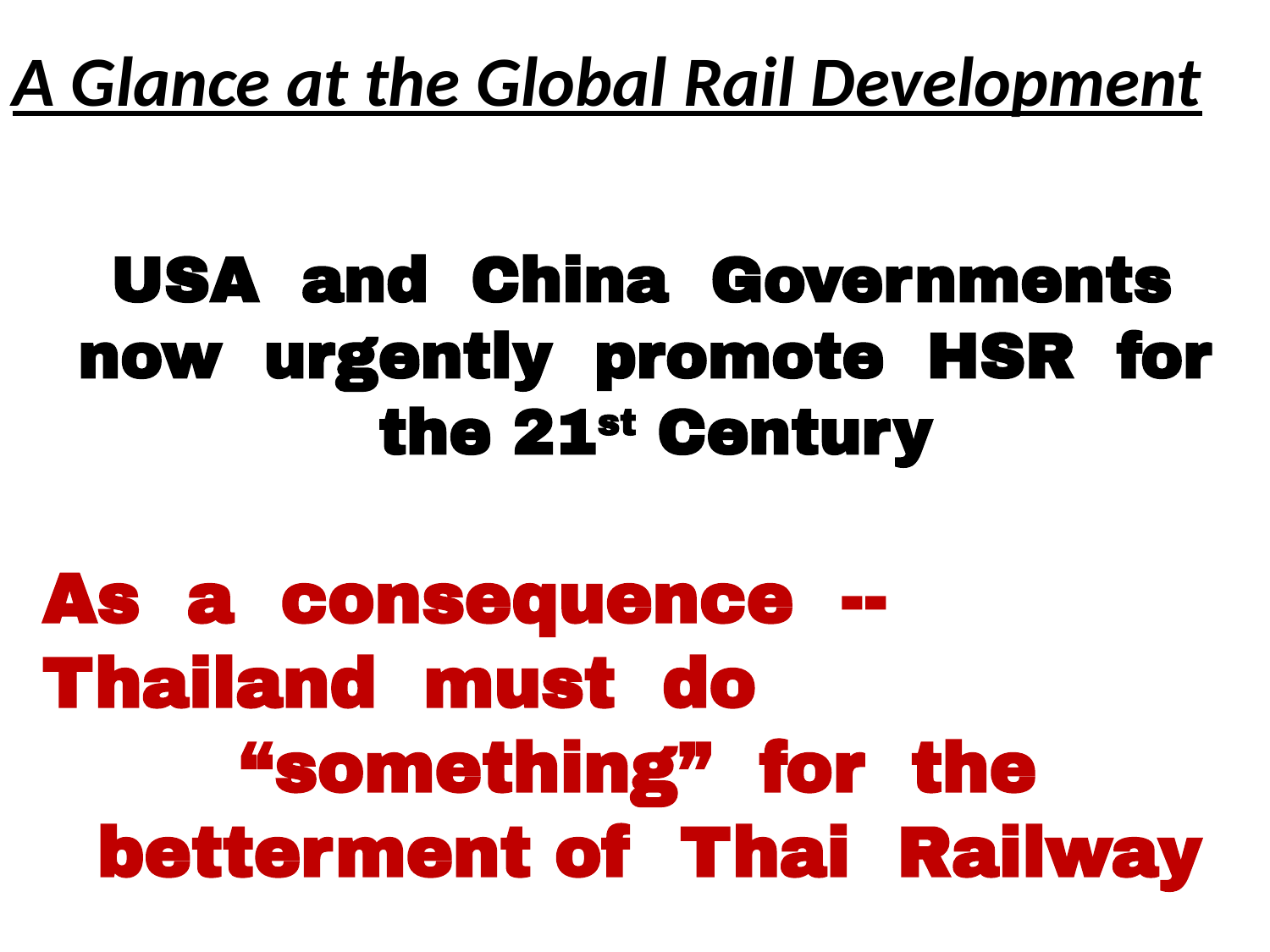

A Glance at the Global Rail Development
# USA  and  China  Governments  now  urgently  promote  HSR  for  the 21st Century
As  a  consequence  --  Thailand  must  do
“something”  for  the  betterment of  Thai  Railway